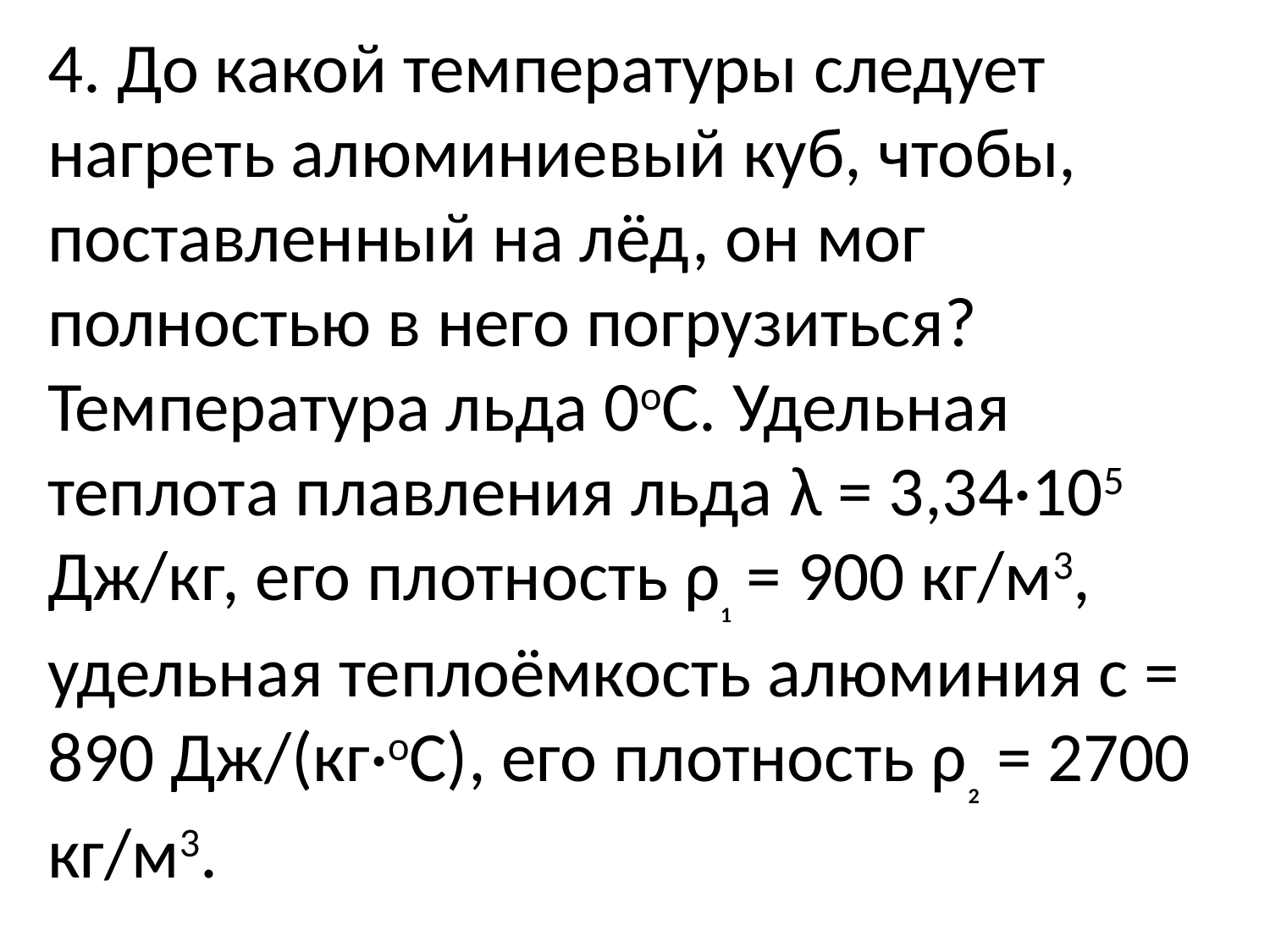

4. До какой температуры следует нагреть алюминиевый куб, чтобы, поставленный на лёд, он мог полностью в него погрузиться? Температура льда 0оС. Удельная теплота плавления льда λ = 3,34·105 Дж/кг, его плотность ρ₁ = 900 кг/м3, удельная теплоёмкость алюминия с = 890 Дж/(кг·оС), его плотность ρ₂ = 2700 кг/м3.